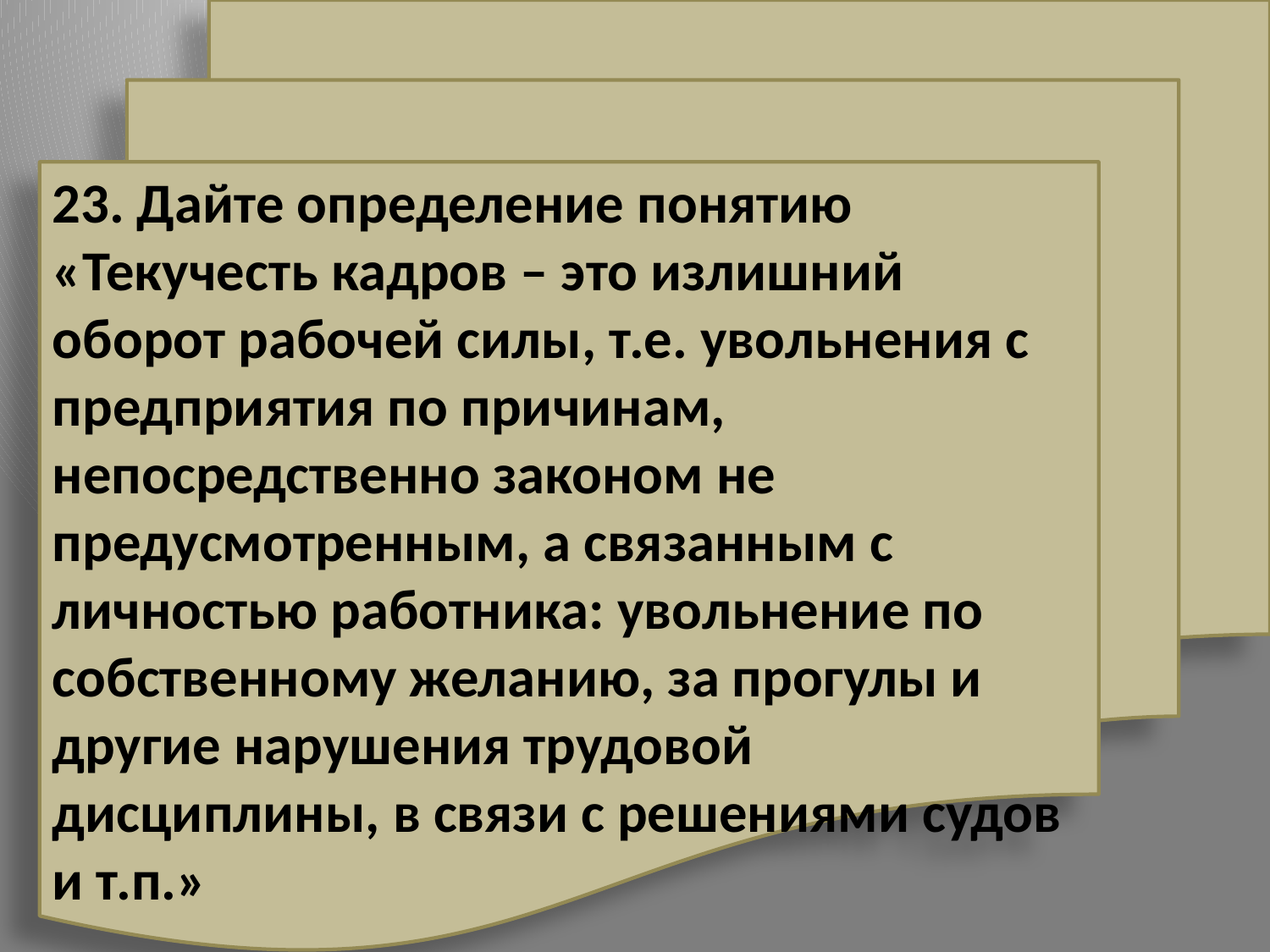

23. Дайте определение понятию «Текучесть кадров – это излишний оборот рабочей силы, т.е. увольнения с предприятия по причинам, непосредственно законом не предусмотренным, а связанным с личностью работника: увольнение по собственному желанию, за прогулы и другие нарушения трудовой дисциплины, в связи с решениями судов и т.п.»